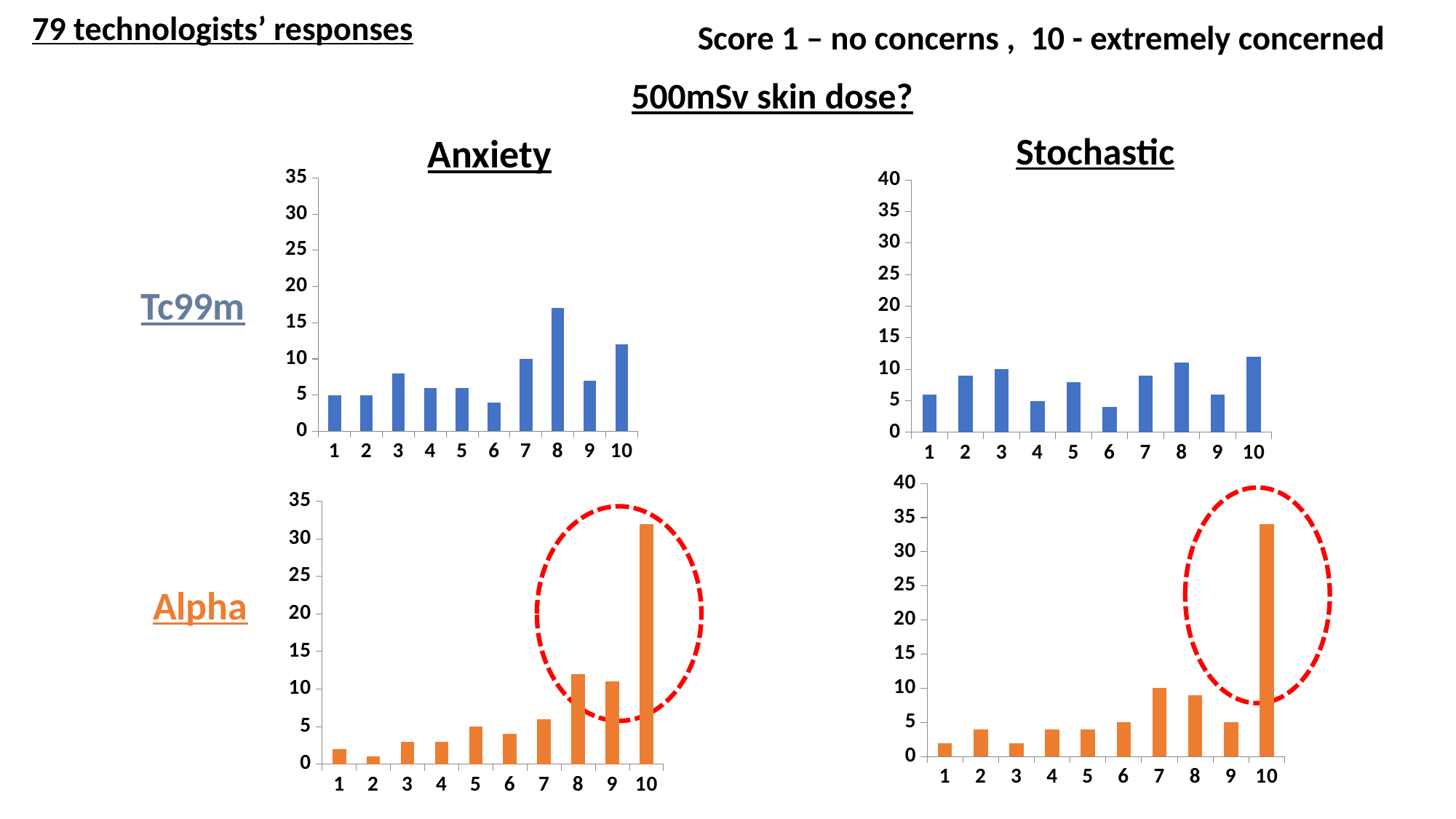

79 technologists’ responses
Score 1 – no concerns ,  10 - extremely concerned
500mSv skin dose?
Stochastic
Anxiety

### Chart

| Category |  |
|---|---|
| 1 | 5.0 |
| 2 | 5.0 |
| 3 | 8.0 |
| 4 | 6.0 |
| 5 | 6.0 |
| 6 | 4.0 |
| 7 | 10.0 |
| 8 | 17.0 |
| 9 | 7.0 |
| 10 | 12.0 |

### Chart

| Category |  |
|---|---|
| 1 | 6.0 |
| 2 | 9.0 |
| 3 | 10.0 |
| 4 | 5.0 |
| 5 | 8.0 |
| 6 | 4.0 |
| 7 | 9.0 |
| 8 | 11.0 |
| 9 | 6.0 |
| 10 | 12.0 |
Tc99m

### Chart

| Category |  |
|---|---|
| 1 | 2.0 |
| 2 | 4.0 |
| 3 | 2.0 |
| 4 | 4.0 |
| 5 | 4.0 |
| 6 | 5.0 |
| 7 | 10.0 |
| 8 | 9.0 |
| 9 | 5.0 |
| 10 | 34.0 |

### Chart

| Category |  |
|---|---|
| 1 | 2.0 |
| 2 | 1.0 |
| 3 | 3.0 |
| 4 | 3.0 |
| 5 | 5.0 |
| 6 | 4.0 |
| 7 | 6.0 |
| 8 | 12.0 |
| 9 | 11.0 |
| 10 | 32.0 |

Alpha